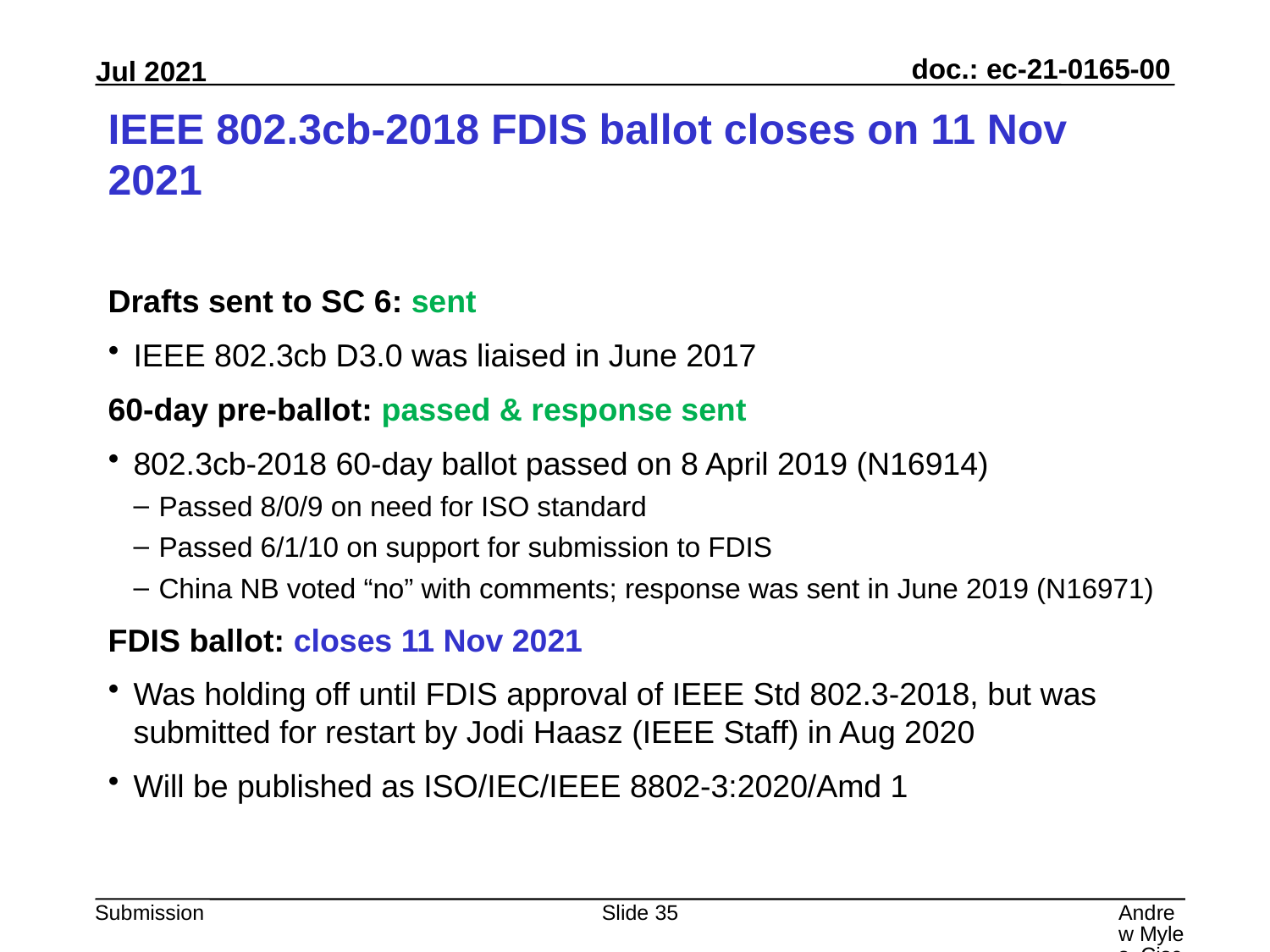

# IEEE 802.3cb-2018 FDIS ballot closes on 11 Nov 2021
Drafts sent to SC 6: sent
IEEE 802.3cb D3.0 was liaised in June 2017
60-day pre-ballot: passed & response sent
802.3cb-2018 60-day ballot passed on 8 April 2019 (N16914)
Passed 8/0/9 on need for ISO standard
Passed 6/1/10 on support for submission to FDIS
China NB voted “no” with comments; response was sent in June 2019 (N16971)
FDIS ballot: closes 11 Nov 2021
Was holding off until FDIS approval of IEEE Std 802.3-2018, but was submitted for restart by Jodi Haasz (IEEE Staff) in Aug 2020
Will be published as ISO/IEC/IEEE 8802-3:2020/Amd 1

Slide 35
Andrew Myles, Cisco